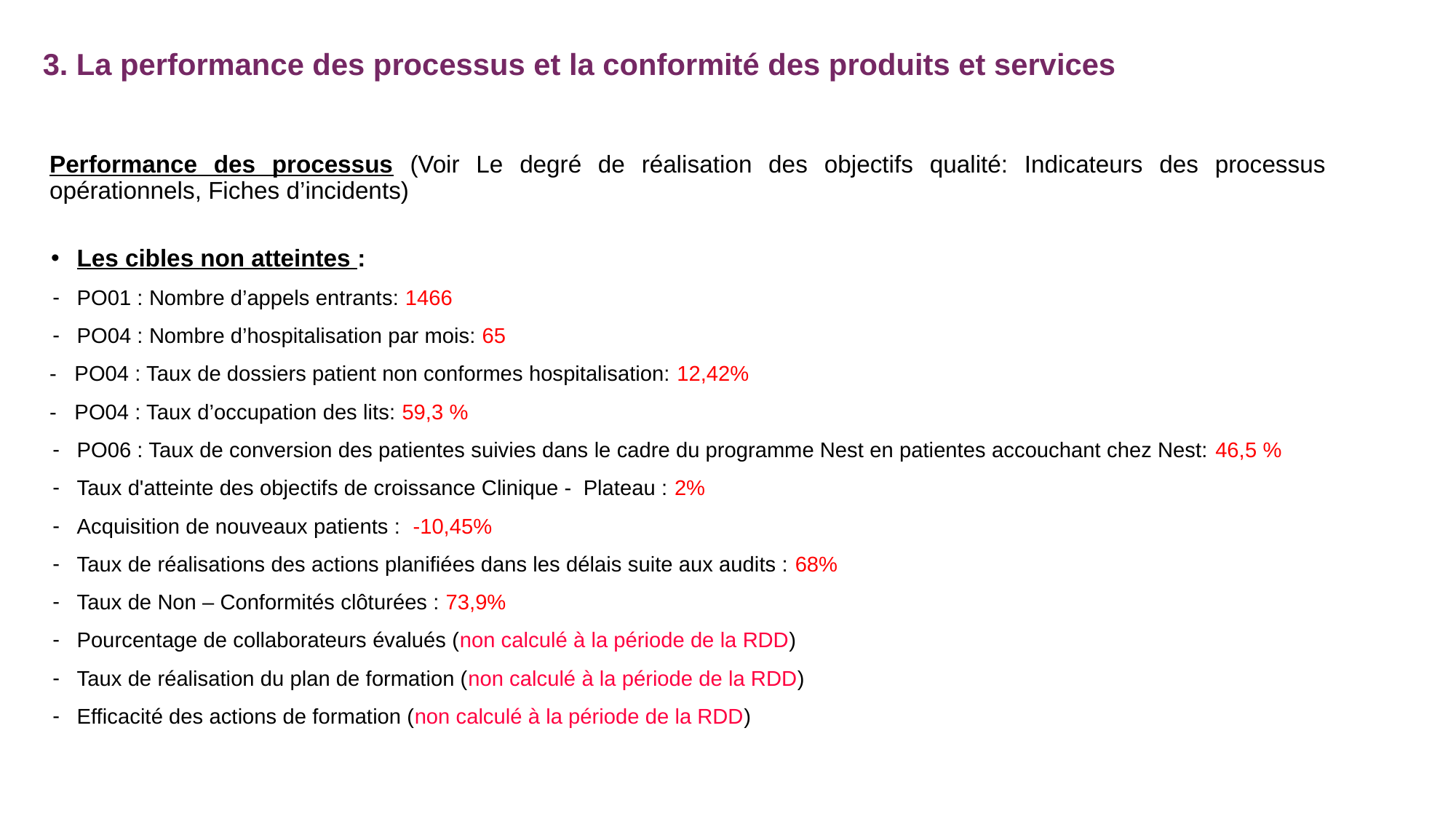

# 3. La performance des processus et la conformité des produits et services
Performance des processus (Voir Le degré de réalisation des objectifs qualité: Indicateurs des processus opérationnels, Fiches d’incidents)

Les cibles non atteintes :
PO01 : Nombre d’appels entrants: 1466
PO04 : Nombre d’hospitalisation par mois: 65
-   PO04 : Taux de dossiers patient non conformes hospitalisation: 12,42%
-   PO04 : Taux d’occupation des lits: 59,3 %
PO06 : Taux de conversion des patientes suivies dans le cadre du programme Nest en patientes accouchant chez Nest: 46,5 %
Taux d'atteinte des objectifs de croissance Clinique -  Plateau : 2%
Acquisition de nouveaux patients :  -10,45%
Taux de réalisations des actions planifiées dans les délais suite aux audits : 68%
Taux de Non – Conformités clôturées : 73,9%
Pourcentage de collaborateurs évalués (non calculé à la période de la RDD)
Taux de réalisation du plan de formation (non calculé à la période de la RDD)
Efficacité des actions de formation (non calculé à la période de la RDD)